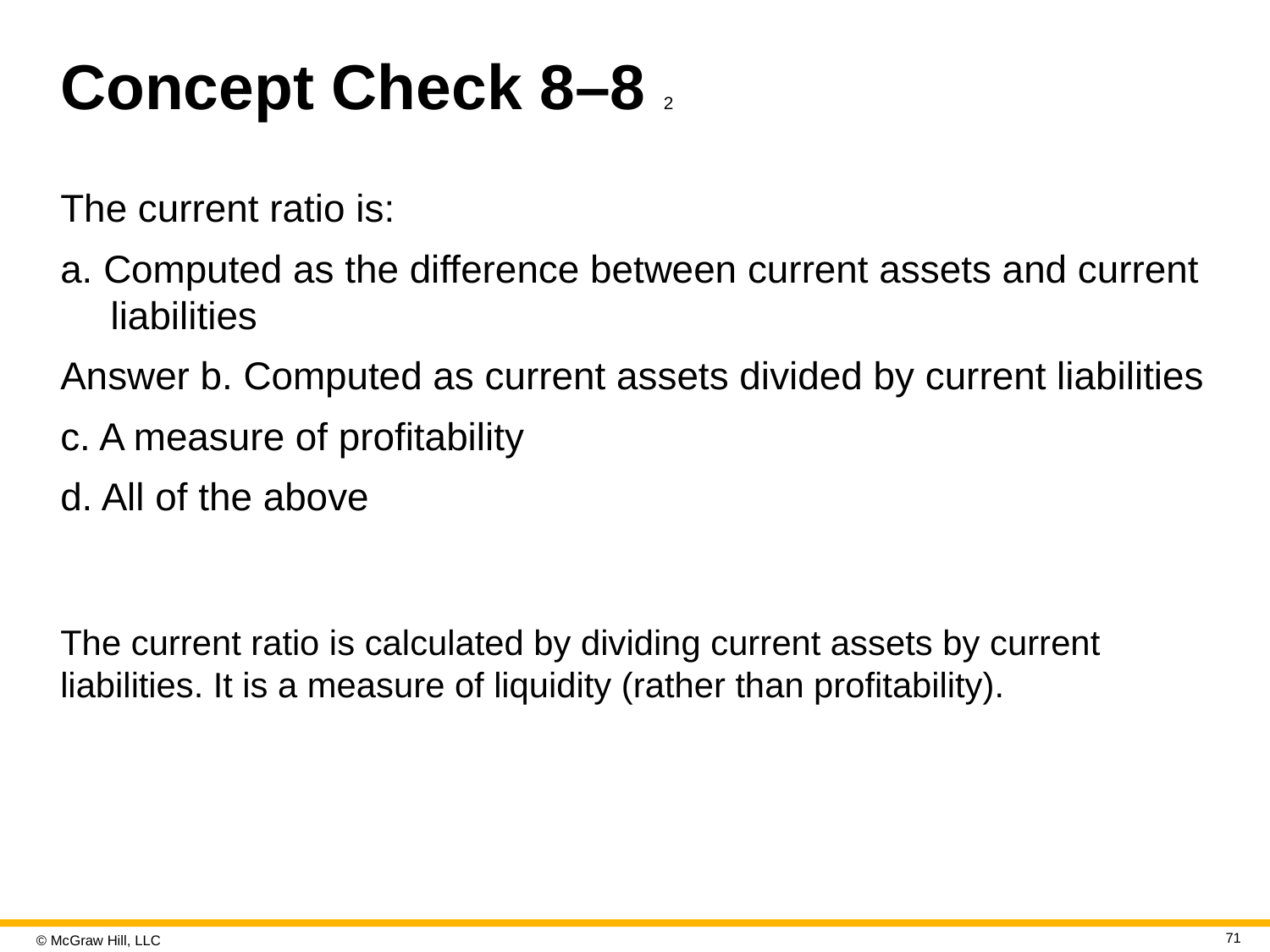

# Concept Check 8–8 2
The current ratio is:
a. Computed as the difference between current assets and current liabilities
Answer b. Computed as current assets divided by current liabilities
c. A measure of profitability
d. All of the above
The current ratio is calculated by dividing current assets by current liabilities. It is a measure of liquidity (rather than profitability).
71